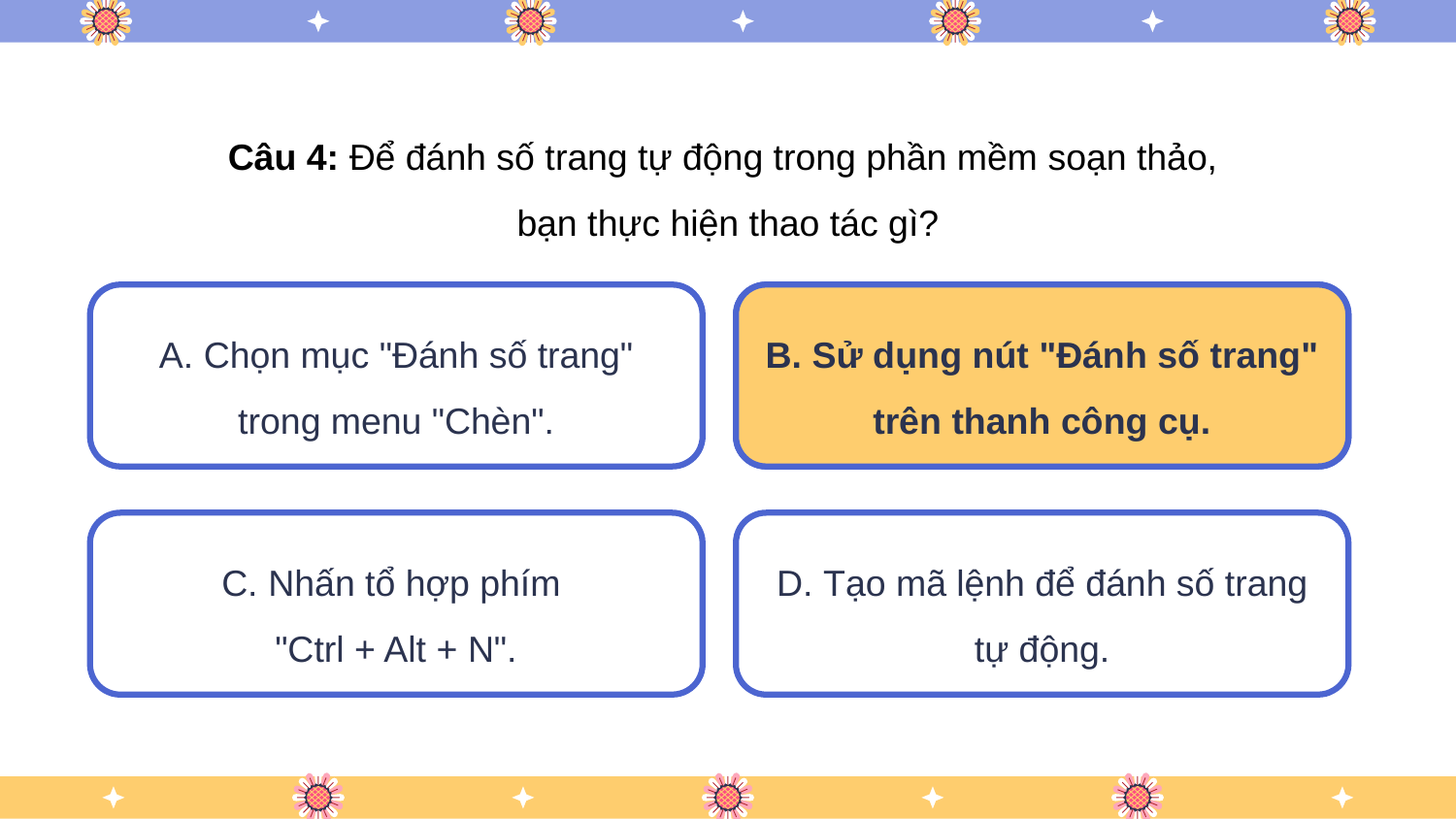

Câu 4: Để đánh số trang tự động trong phần mềm soạn thảo,
bạn thực hiện thao tác gì?
A. Chọn mục "Đánh số trang" trong menu "Chèn".
B. Sử dụng nút "Đánh số trang" trên thanh công cụ.
B. Sử dụng nút "Đánh số trang" trên thanh công cụ.
C. Nhấn tổ hợp phím
"Ctrl + Alt + N".
D. Tạo mã lệnh để đánh số trang tự động.